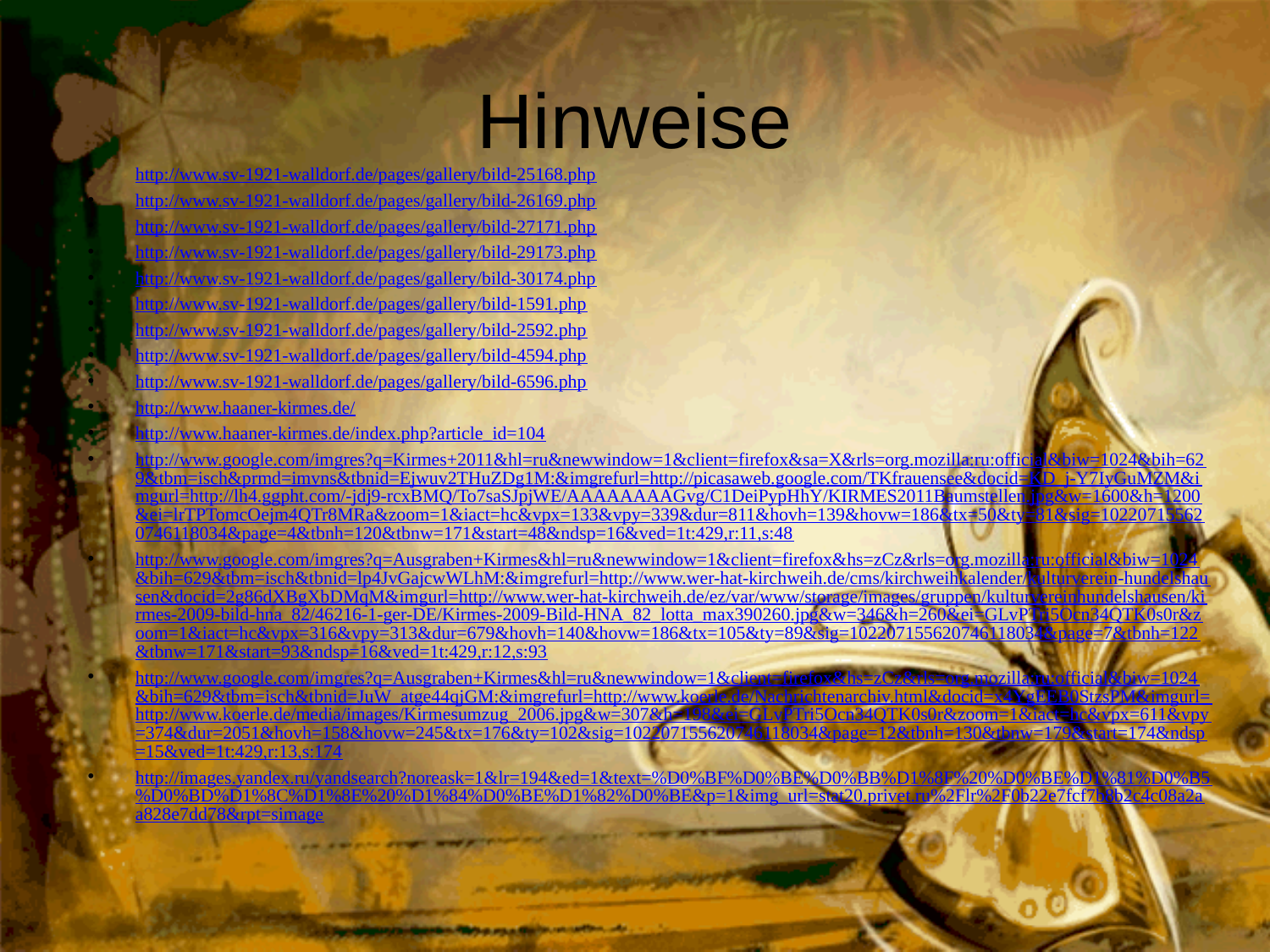

# Hinweise
http://www.sv-1921-walldorf.de/pages/gallery/bild-25168.php
http://www.sv-1921-walldorf.de/pages/gallery/bild-26169.php
http://www.sv-1921-walldorf.de/pages/gallery/bild-27171.php
http://www.sv-1921-walldorf.de/pages/gallery/bild-29173.php
http://www.sv-1921-walldorf.de/pages/gallery/bild-30174.php
http://www.sv-1921-walldorf.de/pages/gallery/bild-1591.php
http://www.sv-1921-walldorf.de/pages/gallery/bild-2592.php
http://www.sv-1921-walldorf.de/pages/gallery/bild-4594.php
http://www.sv-1921-walldorf.de/pages/gallery/bild-6596.php
http://www.haaner-kirmes.de/
http://www.haaner-kirmes.de/index.php?article_id=104
http://www.google.com/imgres?q=Kirmes+2011&hl=ru&newwindow=1&client=firefox&sa=X&rls=org.mozilla:ru:official&biw=1024&bih=629&tbm=isch&prmd=imvns&tbnid=Ejwuv2THuZDg1M:&imgrefurl=http://picasaweb.google.com/TKfrauensee&docid=KD_j-Y7IyGuMZM&imgurl=http://lh4.ggpht.com/-jdj9-rcxBMQ/To7saSJpjWE/AAAAAAAAGvg/C1DeiPypHhY/KIRMES2011Baumstellen.jpg&w=1600&h=1200&ei=lrTPTomcOejm4QTr8MRa&zoom=1&iact=hc&vpx=133&vpy=339&dur=811&hovh=139&hovw=186&tx=50&ty=81&sig=102207155620746118034&page=4&tbnh=120&tbnw=171&start=48&ndsp=16&ved=1t:429,r:11,s:48
http://www.google.com/imgres?q=Ausgraben+Kirmes&hl=ru&newwindow=1&client=firefox&hs=zCz&rls=org.mozilla:ru:official&biw=1024&bih=629&tbm=isch&tbnid=lp4JvGajcwWLhM:&imgrefurl=http://www.wer-hat-kirchweih.de/cms/kirchweihkalender/kulturverein-hundelshausen&docid=2g86dXBgXbDMqM&imgurl=http://www.wer-hat-kirchweih.de/ez/var/www/storage/images/gruppen/kulturvereinhundelshausen/kirmes-2009-bild-hna_82/46216-1-ger-DE/Kirmes-2009-Bild-HNA_82_lotta_max390260.jpg&w=346&h=260&ei=GLvPTri5Ocn34QTK0s0r&zoom=1&iact=hc&vpx=316&vpy=313&dur=679&hovh=140&hovw=186&tx=105&ty=89&sig=102207155620746118034&page=7&tbnh=122&tbnw=171&start=93&ndsp=16&ved=1t:429,r:12,s:93
http://www.google.com/imgres?q=Ausgraben+Kirmes&hl=ru&newwindow=1&client=firefox&hs=zCz&rls=org.mozilla:ru:official&biw=1024&bih=629&tbm=isch&tbnid=JuW_atge44qjGM:&imgrefurl=http://www.koerle.de/Nachrichtenarchiv.html&docid=x4YgEEB0StzsPM&imgurl=http://www.koerle.de/media/images/Kirmesumzug_2006.jpg&w=307&h=198&ei=GLvPTri5Ocn34QTK0s0r&zoom=1&iact=hc&vpx=611&vpy=374&dur=2051&hovh=158&hovw=245&tx=176&ty=102&sig=102207155620746118034&page=12&tbnh=130&tbnw=179&start=174&ndsp=15&ved=1t:429,r:13,s:174
http://images.yandex.ru/yandsearch?noreask=1&lr=194&ed=1&text=%D0%BF%D0%BE%D0%BB%D1%8F%20%D0%BE%D1%81%D0%B5%D0%BD%D1%8C%D1%8E%20%D1%84%D0%BE%D1%82%D0%BE&p=1&img_url=stat20.privet.ru%2Flr%2F0b22e7fcf7b8b2c4c08a2aa828e7dd78&rpt=simage